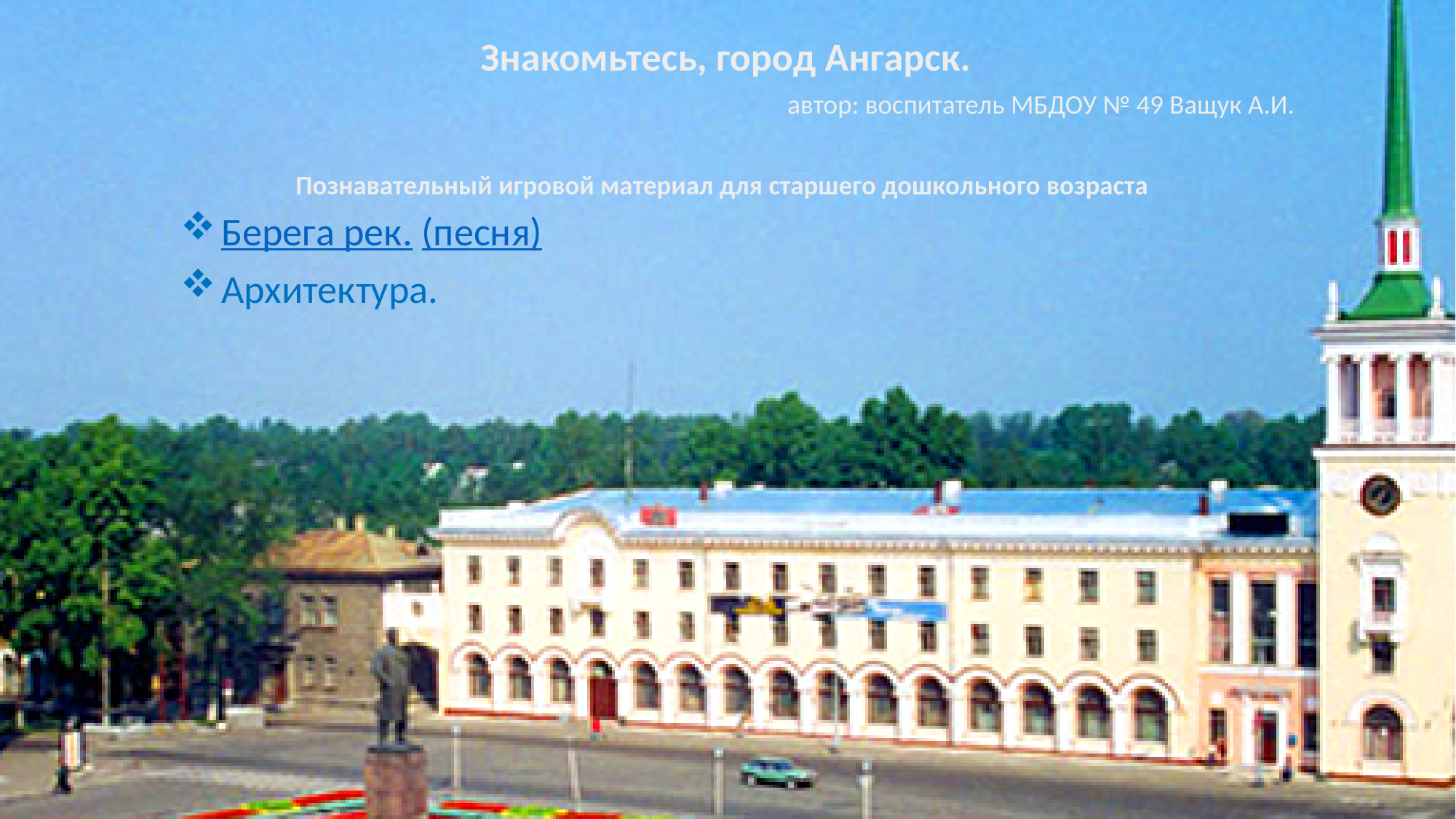

Знакомьтесь, город Ангарск.
автор: воспитатель МБДОУ № 49 Ващук А.И.

Познавательный игровой материал для старшего дошкольного возраста
Берега рек. (песня)
Архитектура.